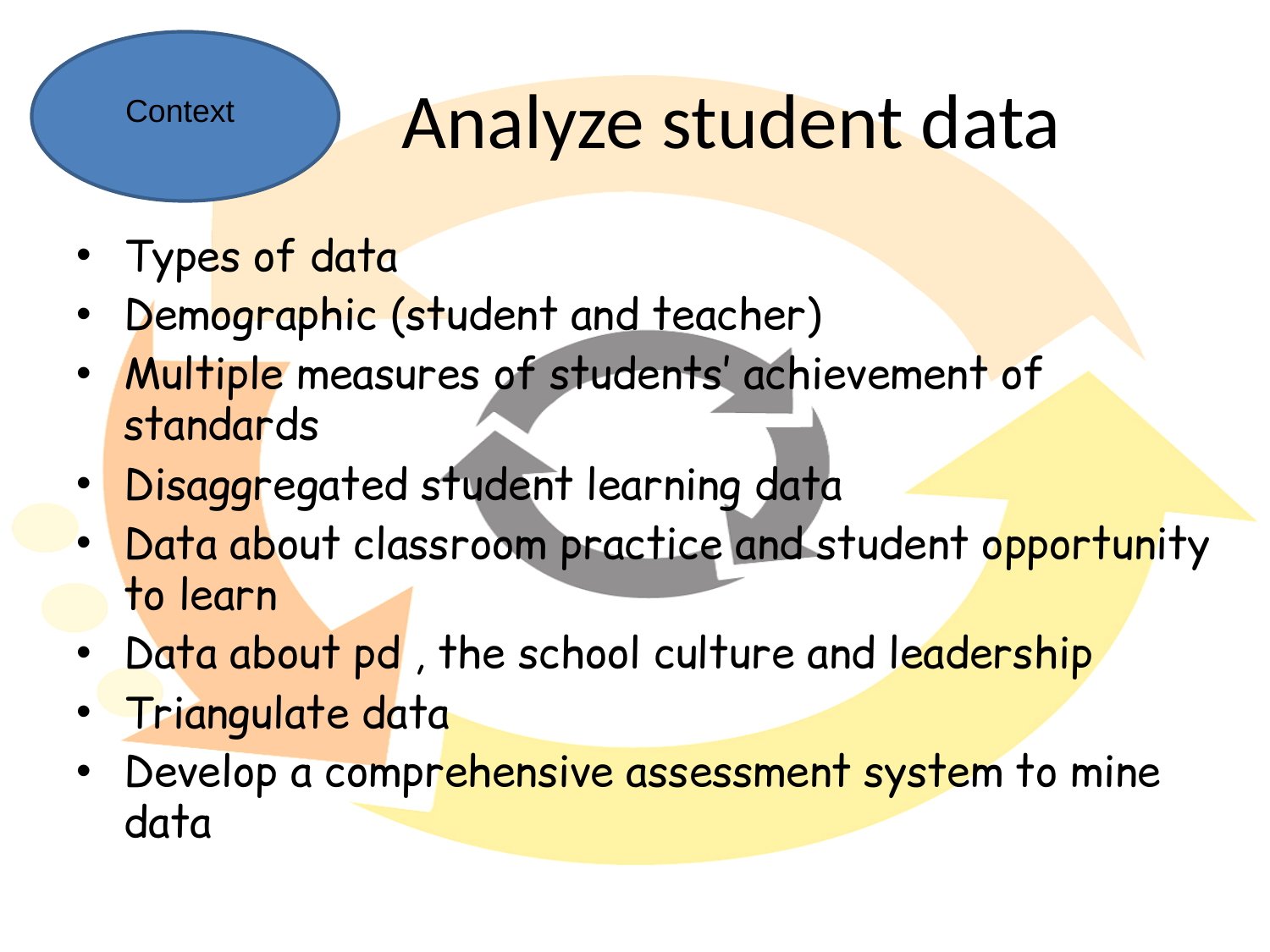

# Analyze student data
Context
Types of data
Demographic (student and teacher)
Multiple measures of students’ achievement of standards
Disaggregated student learning data
Data about classroom practice and student opportunity to learn
Data about pd , the school culture and leadership
Triangulate data
Develop a comprehensive assessment system to mine data